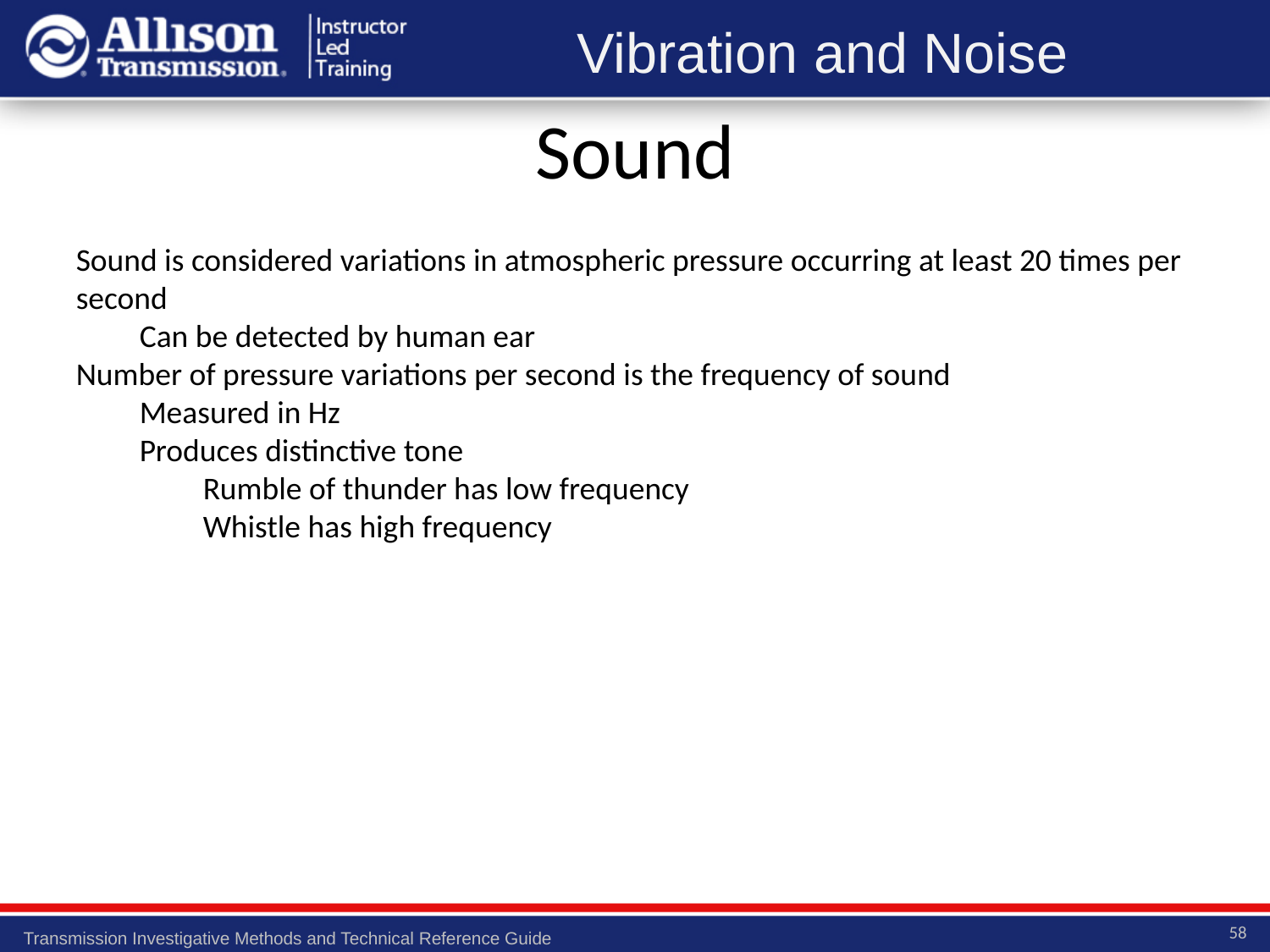

Sound
Sound is considered variations in atmospheric pressure occurring at least 20 times per second
Can be detected by human ear
Number of pressure variations per second is the frequency of sound
Measured in Hz
Produces distinctive tone
Rumble of thunder has low frequency
Whistle has high frequency

58